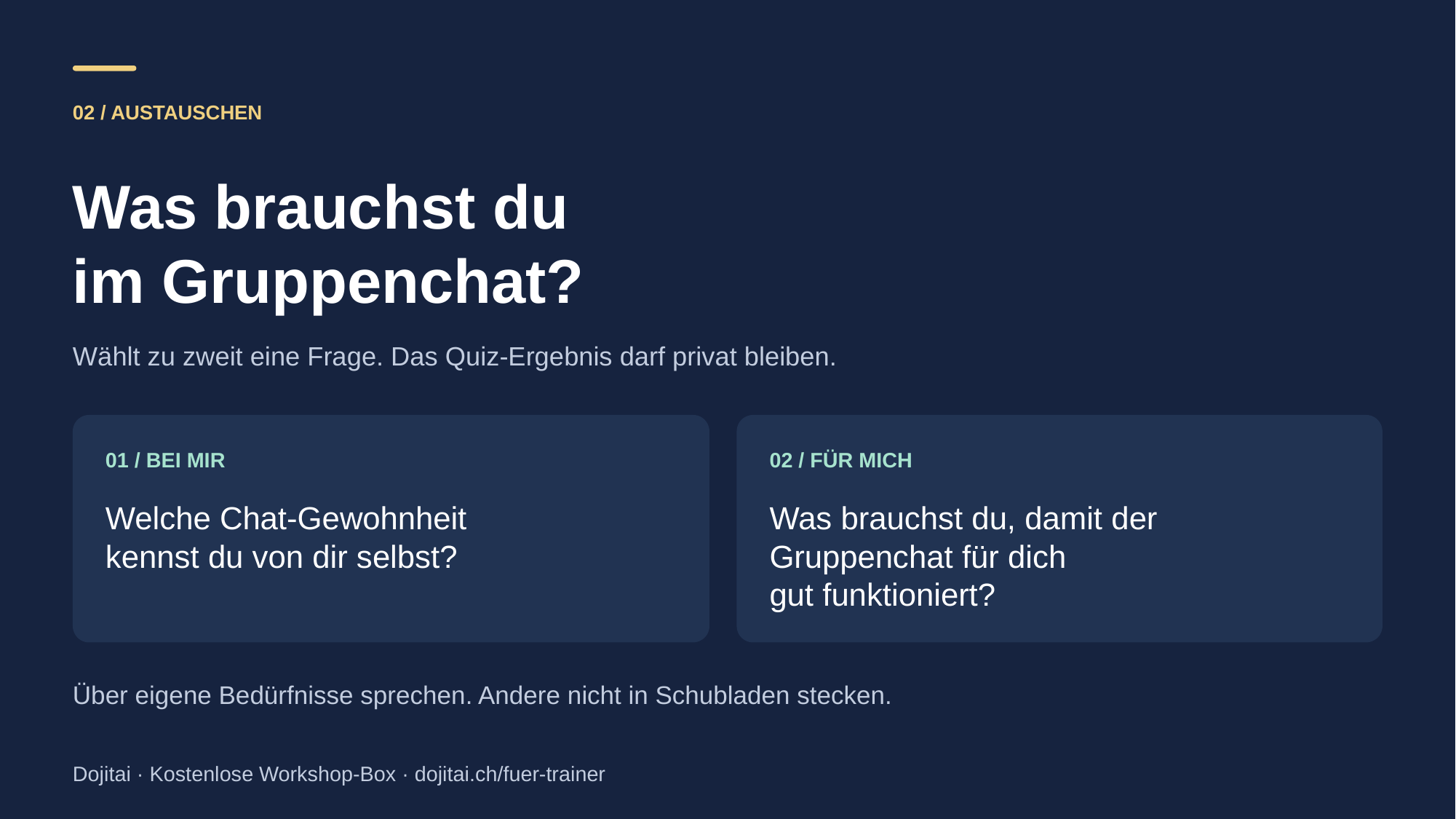

02 / AUSTAUSCHEN
Was brauchst du
im Gruppenchat?
Wählt zu zweit eine Frage. Das Quiz-Ergebnis darf privat bleiben.

01 / BEI MIR
02 / FÜR MICH
Welche Chat-Gewohnheit
kennst du von dir selbst?
Was brauchst du, damit der
Gruppenchat für dich
gut funktioniert?
Über eigene Bedürfnisse sprechen. Andere nicht in Schubladen stecken.
Dojitai · Kostenlose Workshop-Box · dojitai.ch/fuer-trainer